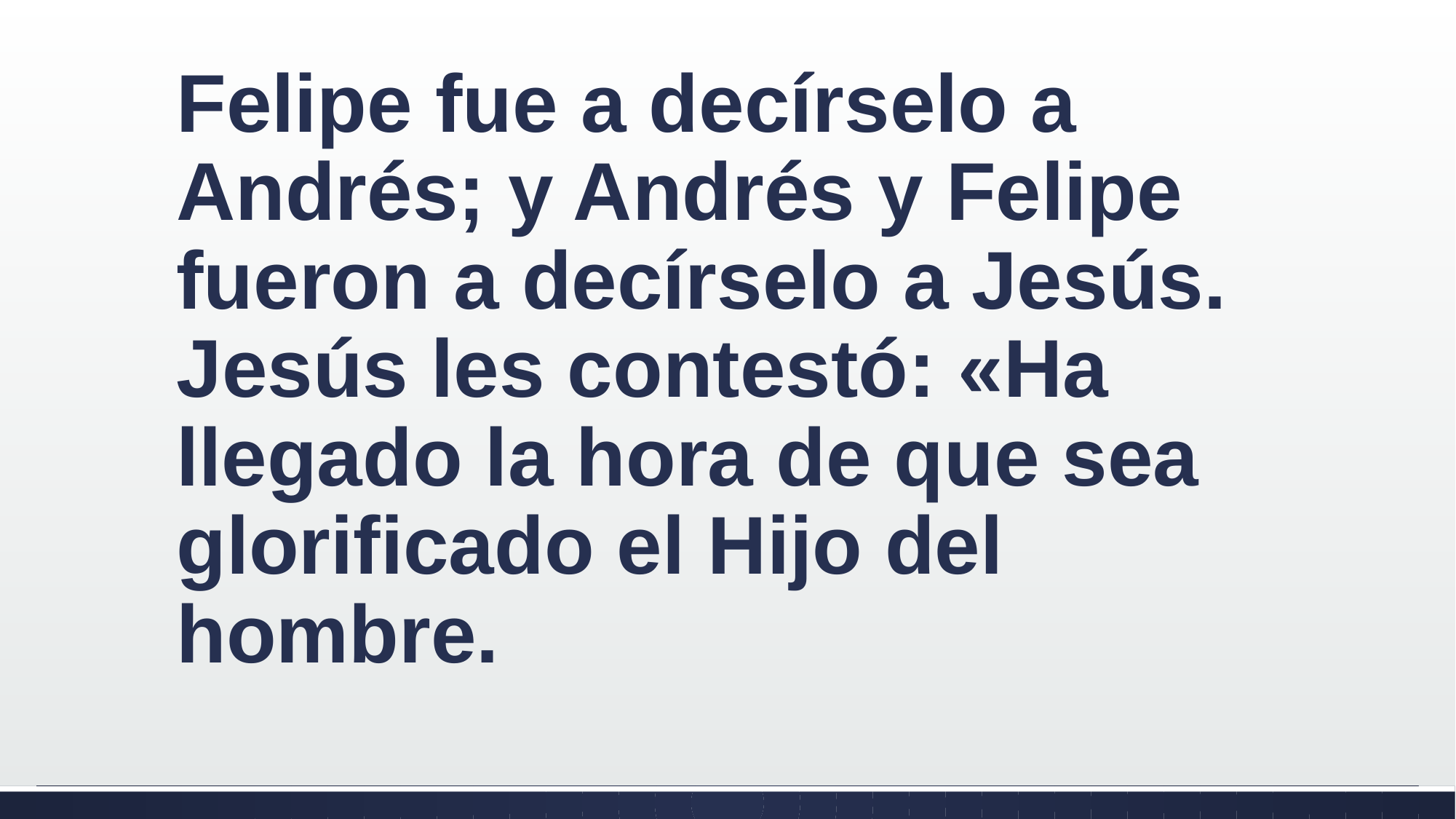

#
Felipe fue a decírselo a Andrés; y Andrés y Felipe fueron a decírselo a Jesús. Jesús les contestó: «Ha llegado la hora de que sea glorificado el Hijo del hombre.